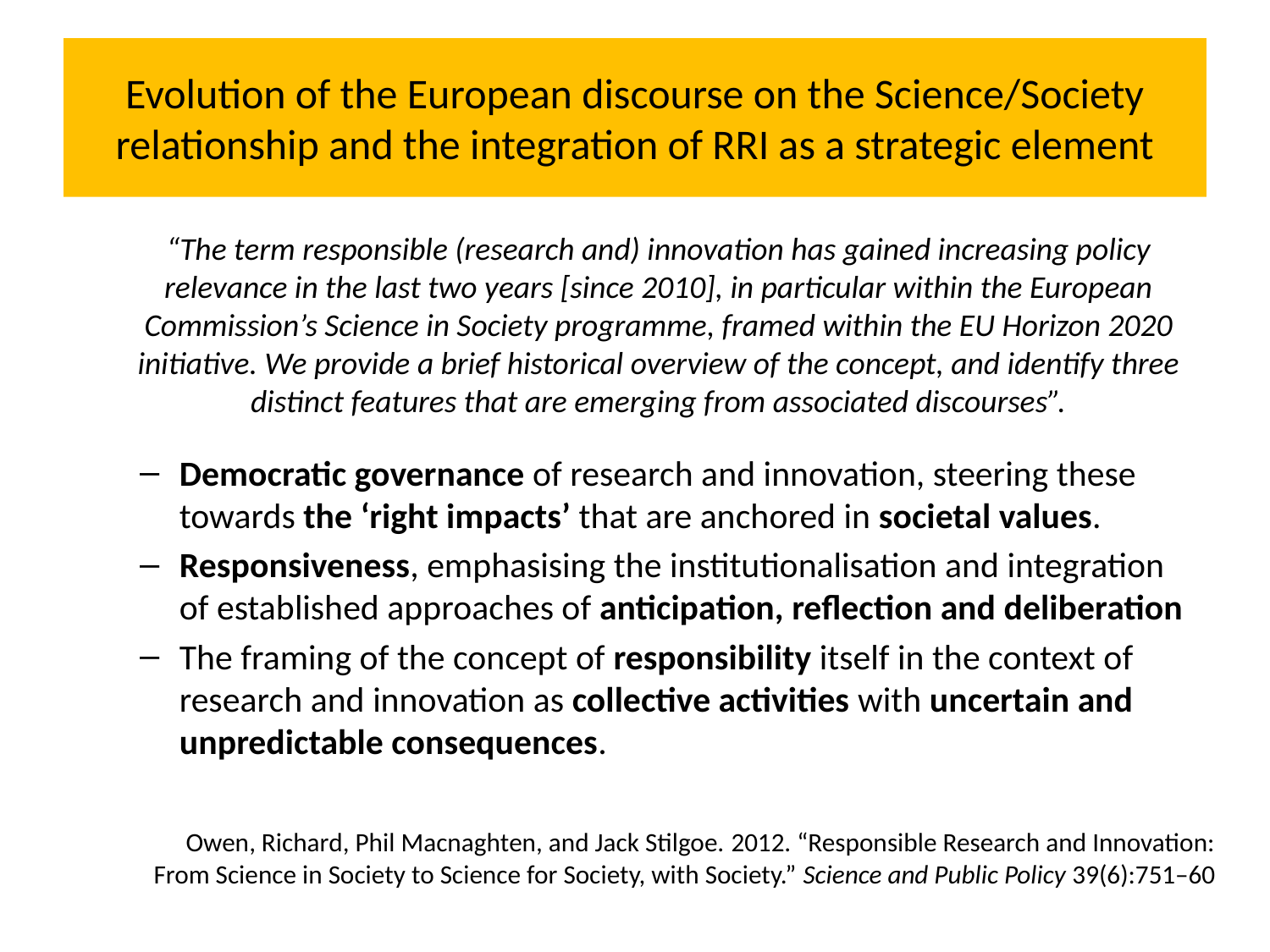

# Evolution of the European discourse on the Science/Society relationship and the integration of RRI as a strategic element
	“The term responsible (research and) innovation has gained increasing policy relevance in the last two years [since 2010], in particular within the European Commission’s Science in Society programme, framed within the EU Horizon 2020 initiative. We provide a brief historical overview of the concept, and identify three distinct features that are emerging from associated discourses”.

Democratic governance of research and innovation, steering these towards the ‘right impacts’ that are anchored in societal values.
Responsiveness, emphasising the institutionalisation and integration of established approaches of anticipation, reflection and deliberation
The framing of the concept of responsibility itself in the context of research and innovation as collective activities with uncertain and unpredictable consequences.
	Owen, Richard, Phil Macnaghten, and Jack Stilgoe. 2012. “Responsible Research and Innovation: From Science in Society to Science for Society, with Society.” Science and Public Policy 39(6):751–60